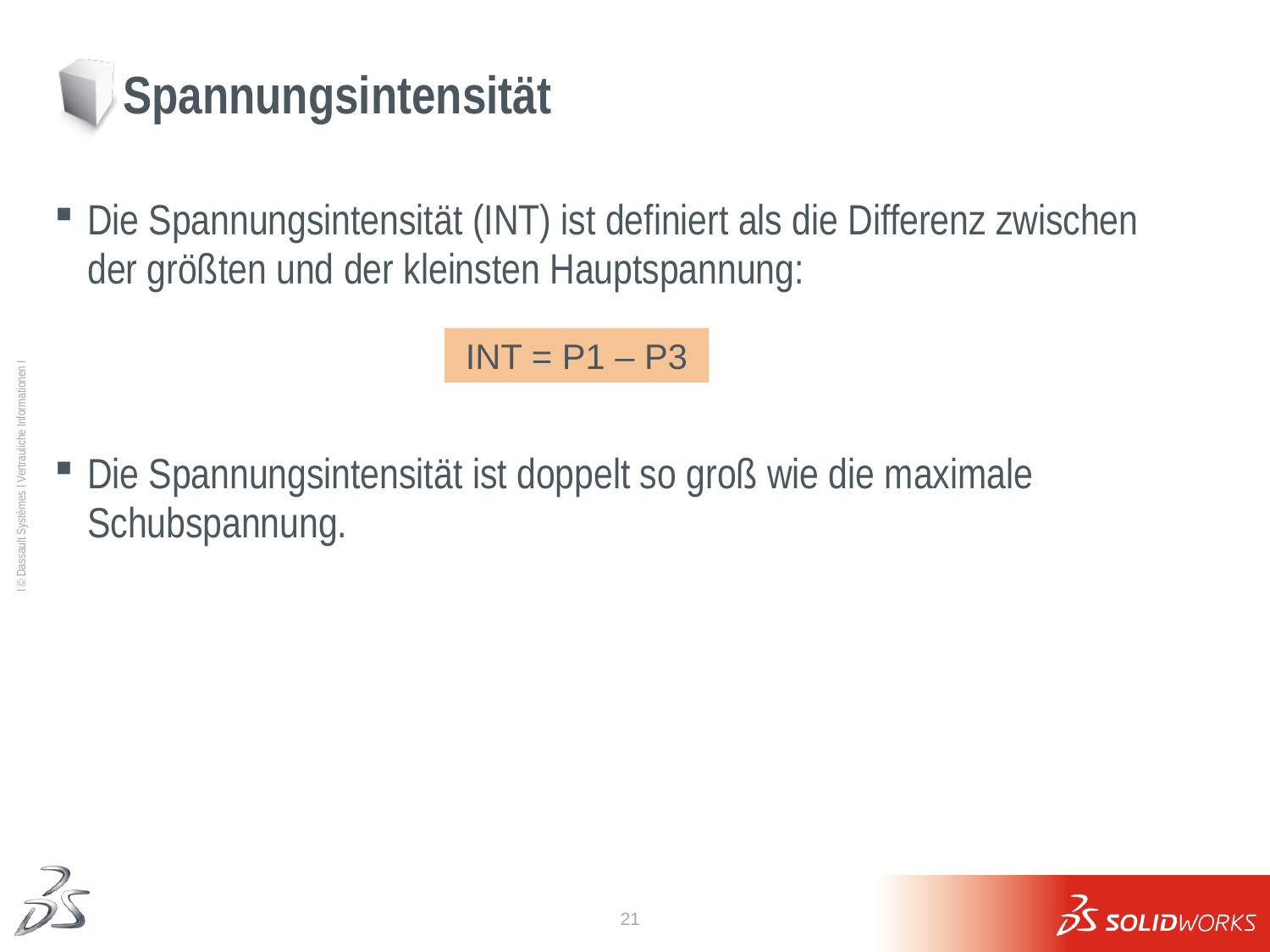

# Spannungsintensität
Die Spannungsintensität (INT) ist definiert als die Differenz zwischen der größten und der kleinsten Hauptspannung:
INT = P1 – P3
Die Spannungsintensität ist doppelt so groß wie die maximale Schubspannung.